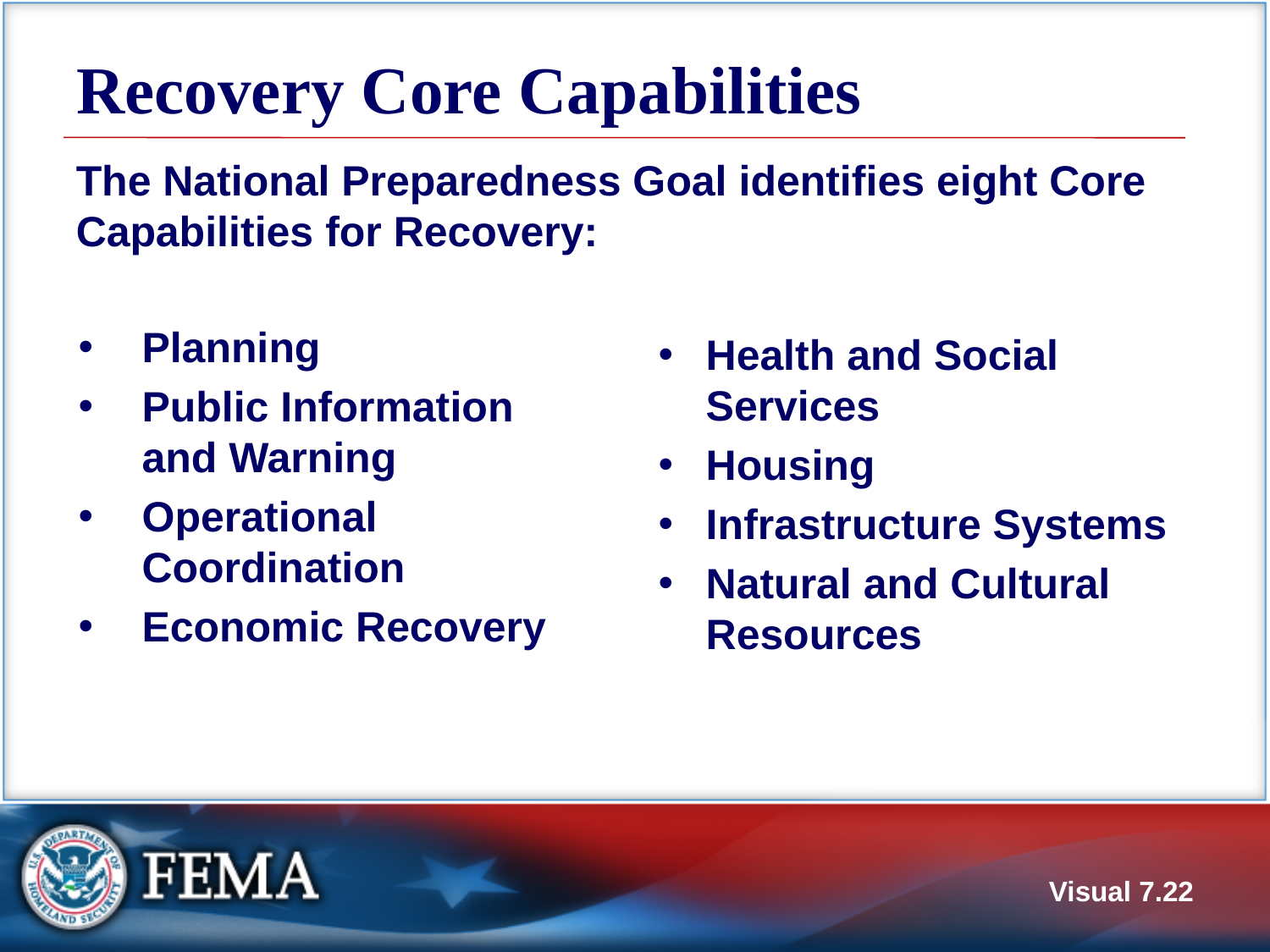

# Recovery Core Capabilities
The National Preparedness Goal identifies eight Core Capabilities for Recovery:

Planning
Public Information
and Warning
Operational Coordination
Economic Recovery
Health and Social Services
Housing
Infrastructure Systems
Natural and Cultural Resources
Visual 7.22